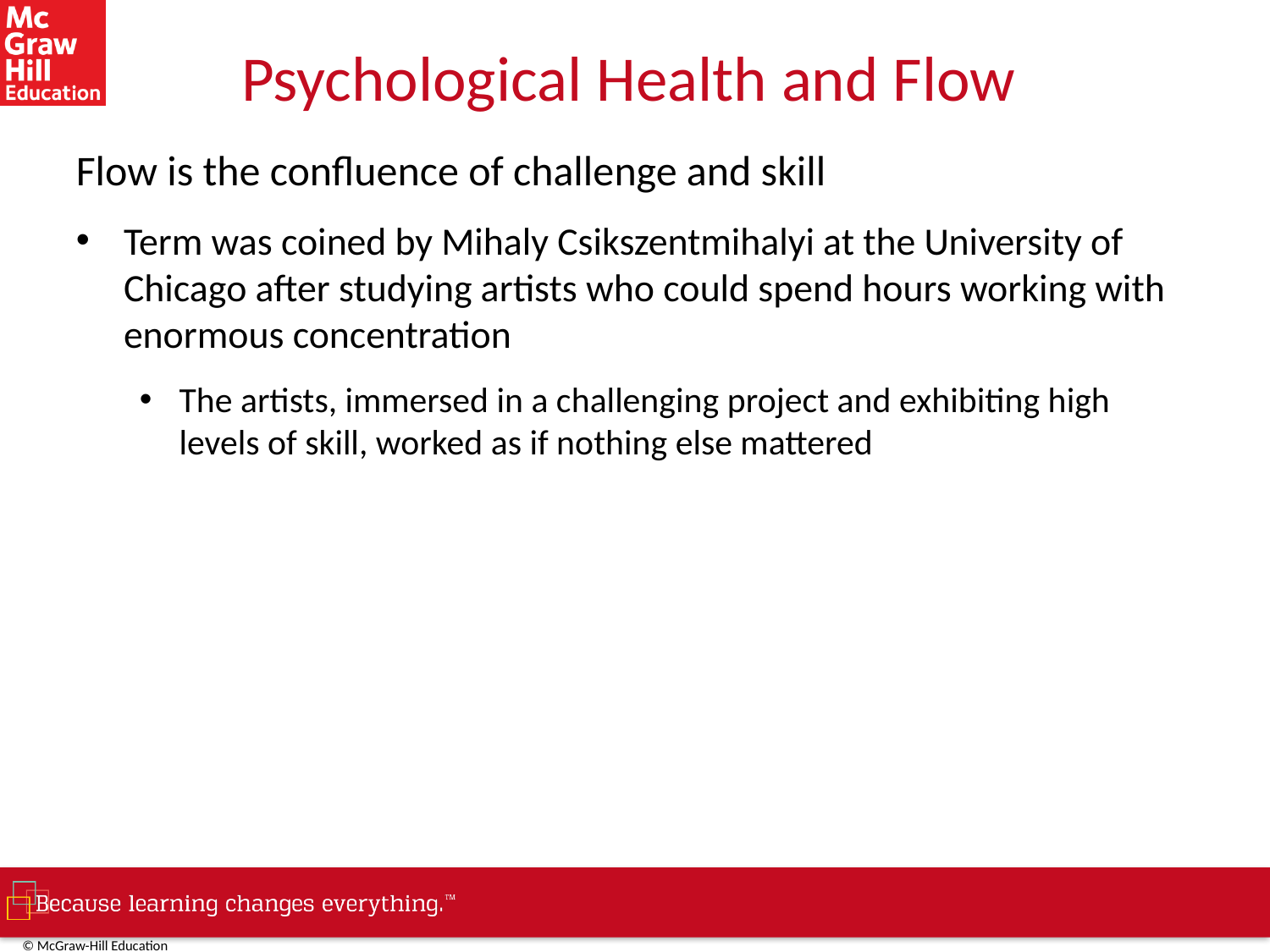

# Psychological Health and Flow
Flow is the confluence of challenge and skill
Term was coined by Mihaly Csikszentmihalyi at the University of Chicago after studying artists who could spend hours working with enormous concentration
The artists, immersed in a challenging project and exhibiting high levels of skill, worked as if nothing else mattered